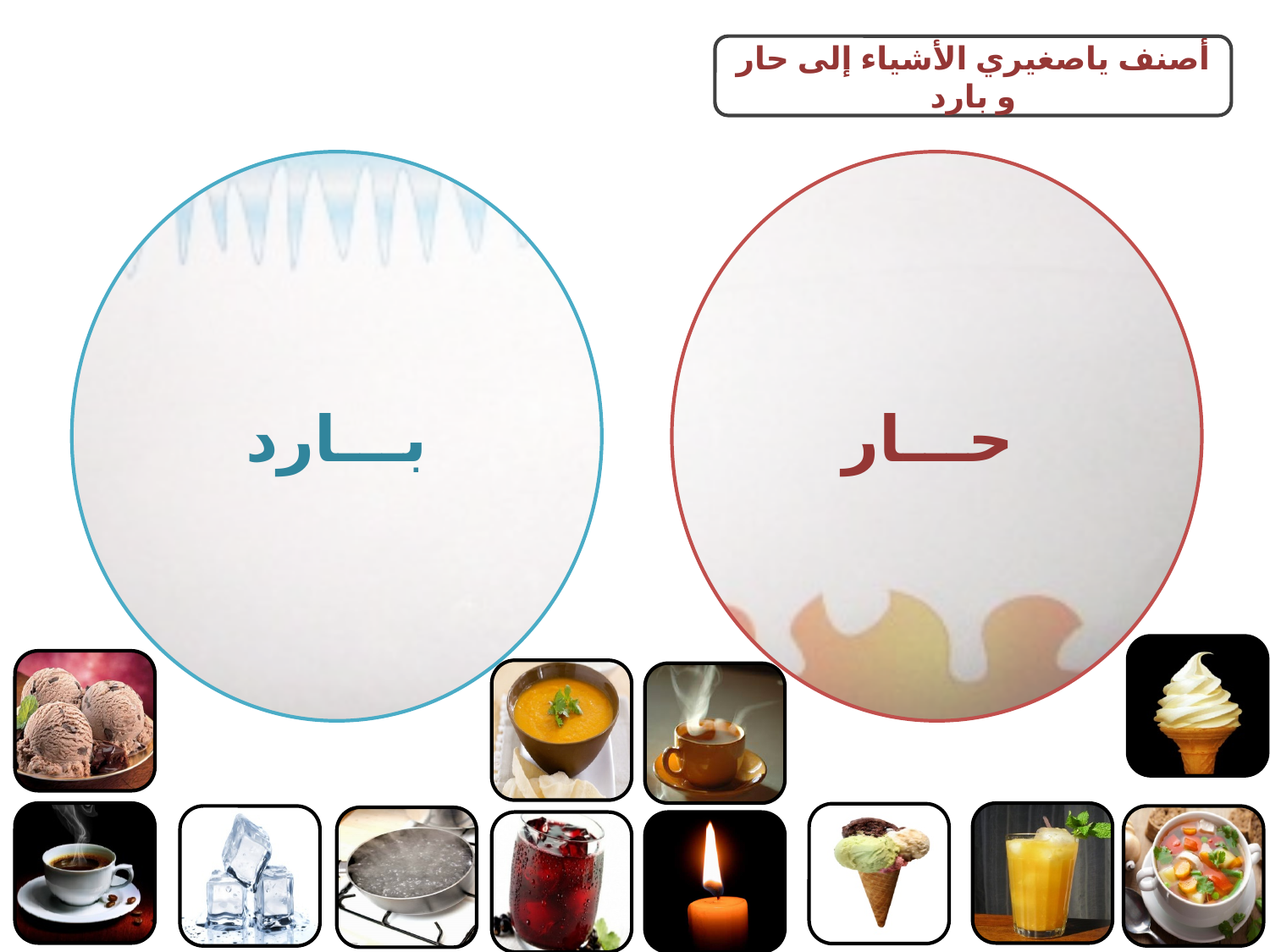

أصنف ياصغيري الأشياء إلى حار و بارد
بـــارد
حـــار